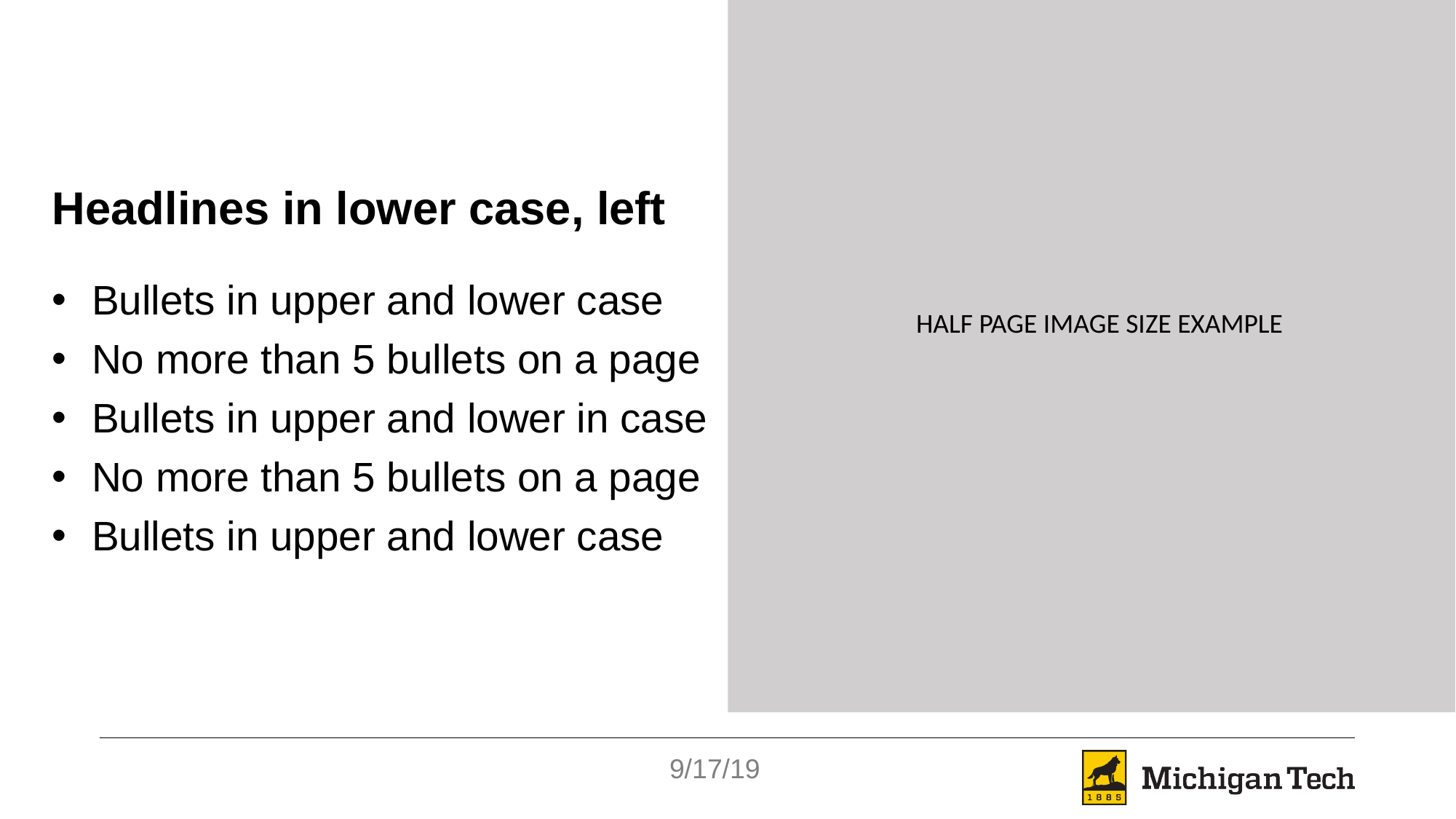

# Headlines in lower case, left
Bullets in upper and lower case
No more than 5 bullets on a page
Bullets in upper and lower in case
No more than 5 bullets on a page
Bullets in upper and lower case
HALF PAGE IMAGE SIZE EXAMPLE
9/17/19